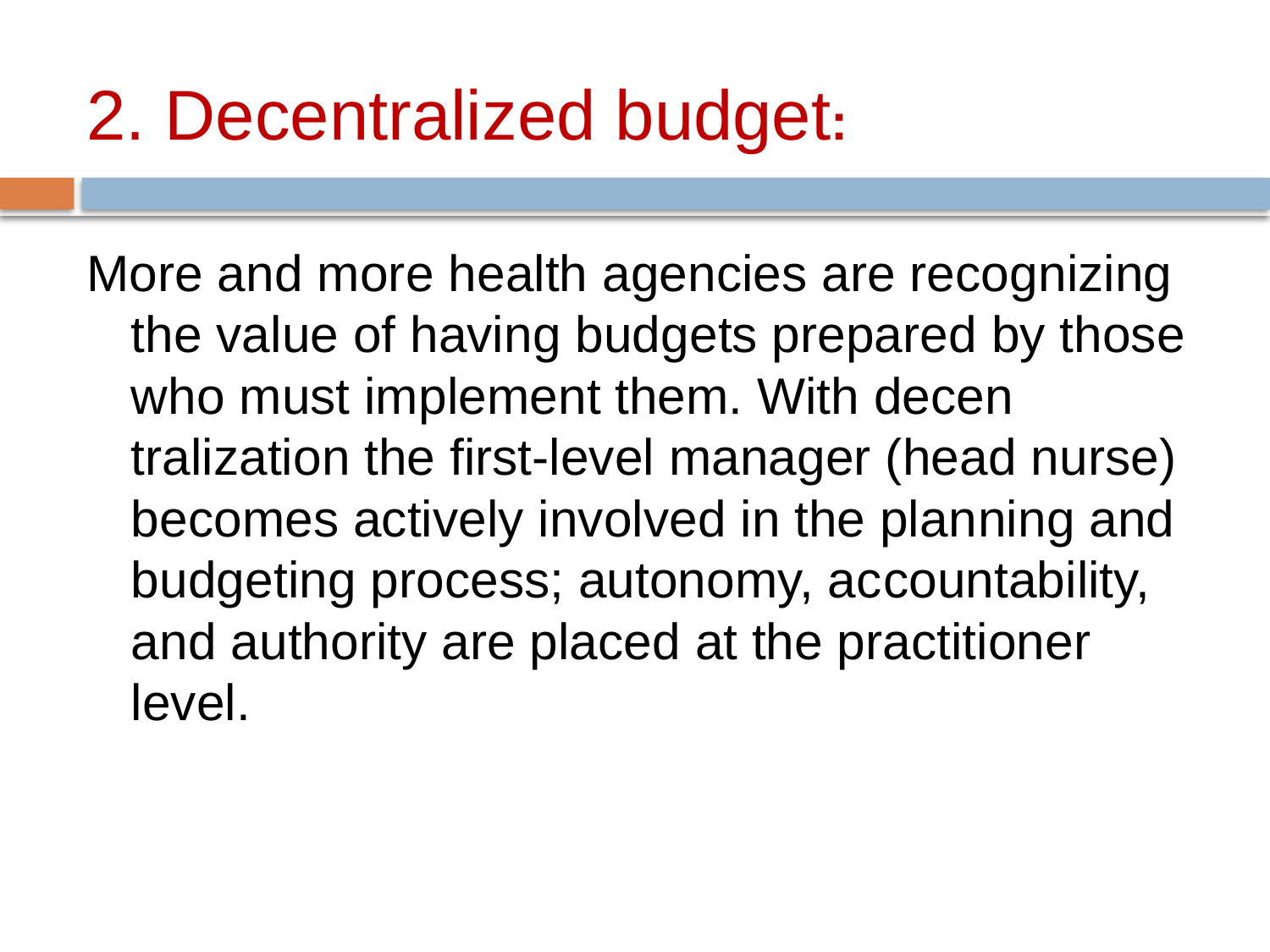

2. Decentralized budget:

More and more health agencies are recognizing the value of having budgets prepared by those who must implement them. With decen­tralization the first-level manager (head nurse) becomes actively involved in the plan­ning and budgeting process; autonomy, ac­countability, and authority are placed at the practitioner level.